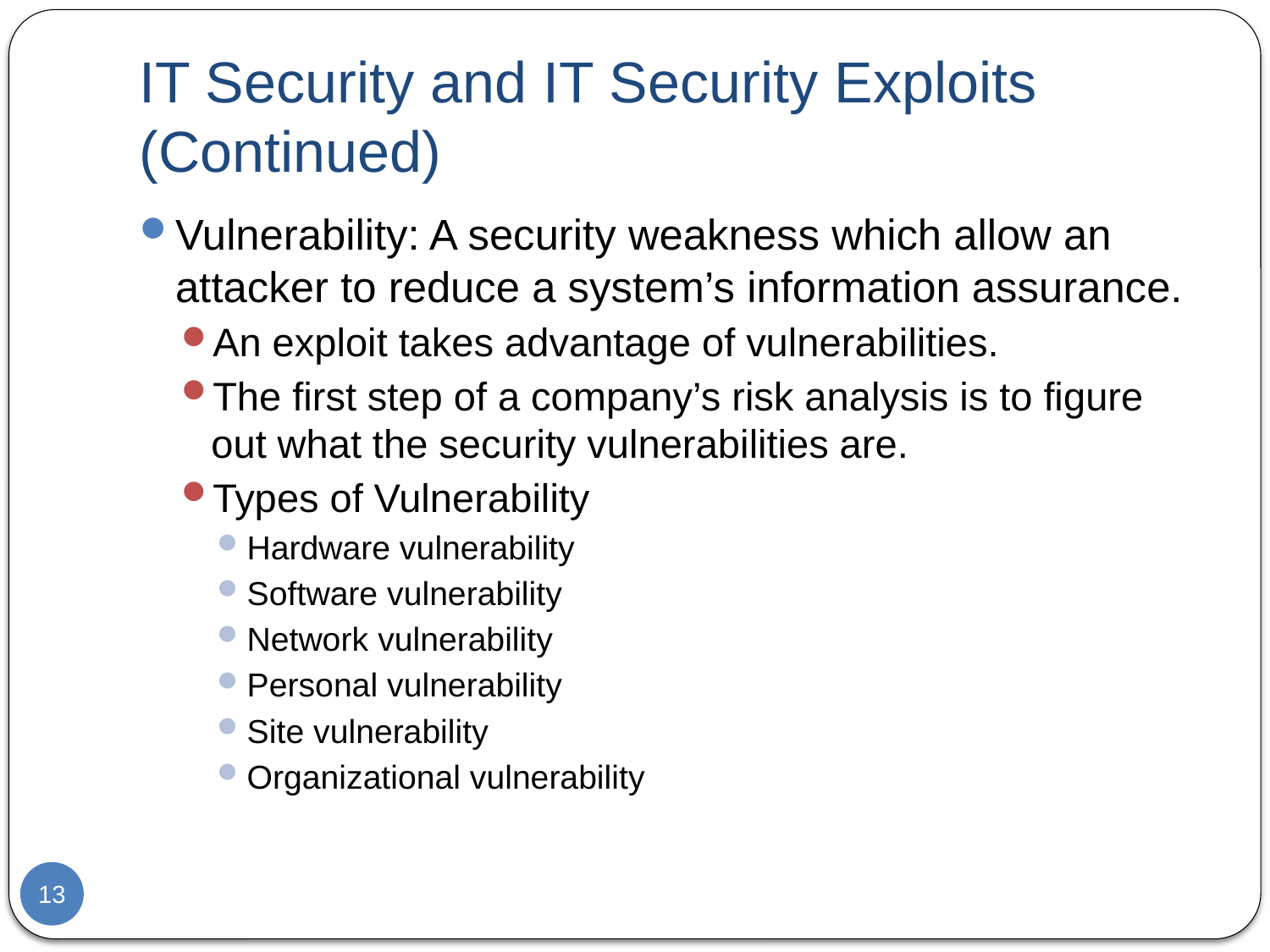

# IT Security and IT Security Exploits (Continued)
Vulnerability: A security weakness which allow an attacker to reduce a system’s information assurance.
An exploit takes advantage of vulnerabilities.
The first step of a company’s risk analysis is to figure out what the security vulnerabilities are.
Types of Vulnerability
Hardware vulnerability
Software vulnerability
Network vulnerability
Personal vulnerability
Site vulnerability
Organizational vulnerability

13